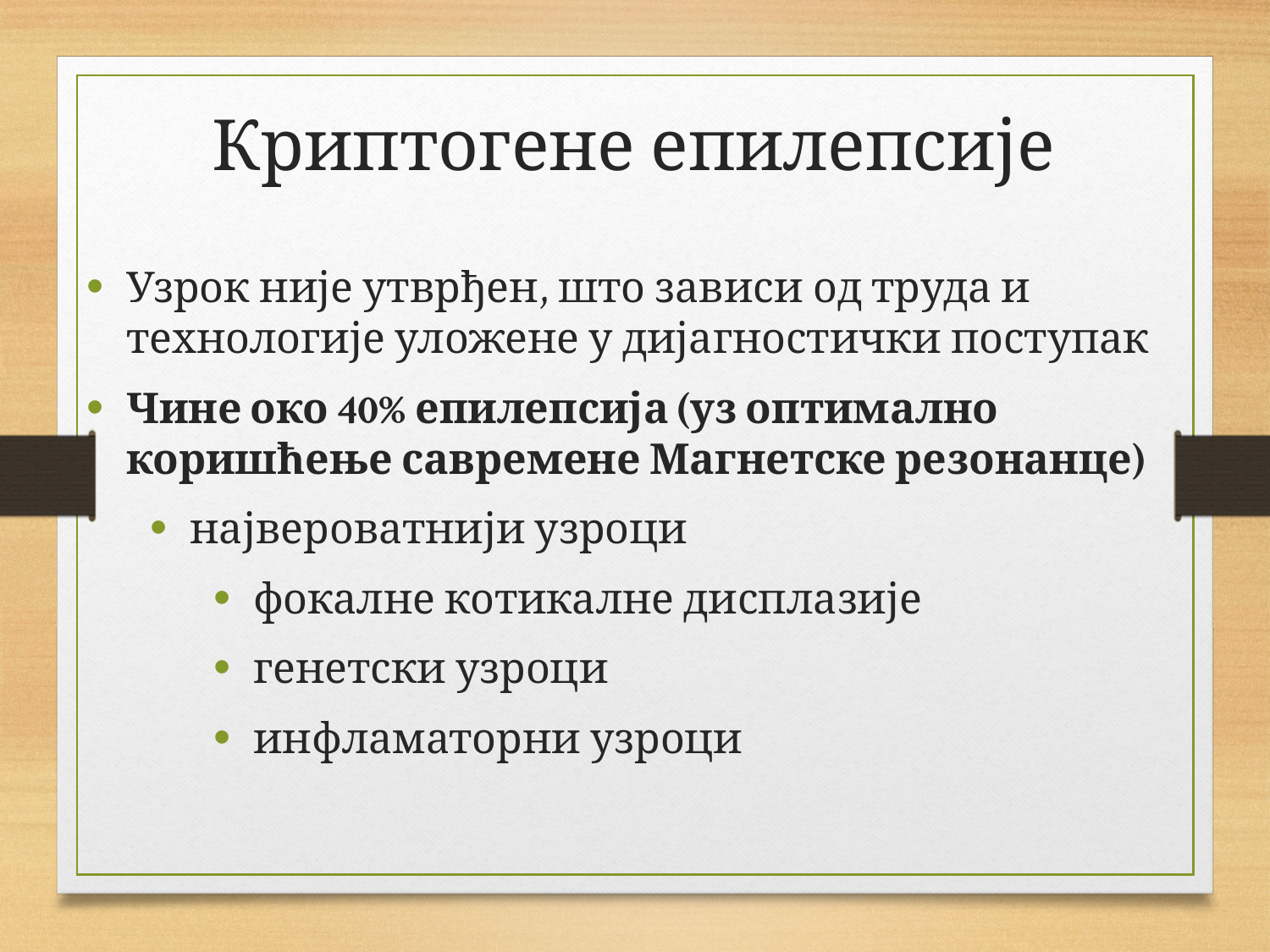

Криптогене епилепсије
Узрок није утврђен, што зависи од труда и технологије уложене у дијагностички поступак
Чине око 40% епилепсија (уз оптимално коришћење савремене Магнетске резонанце)
највероватнији узроци
фокалне котикалне дисплазије
генетски узроци
инфламаторни узроци